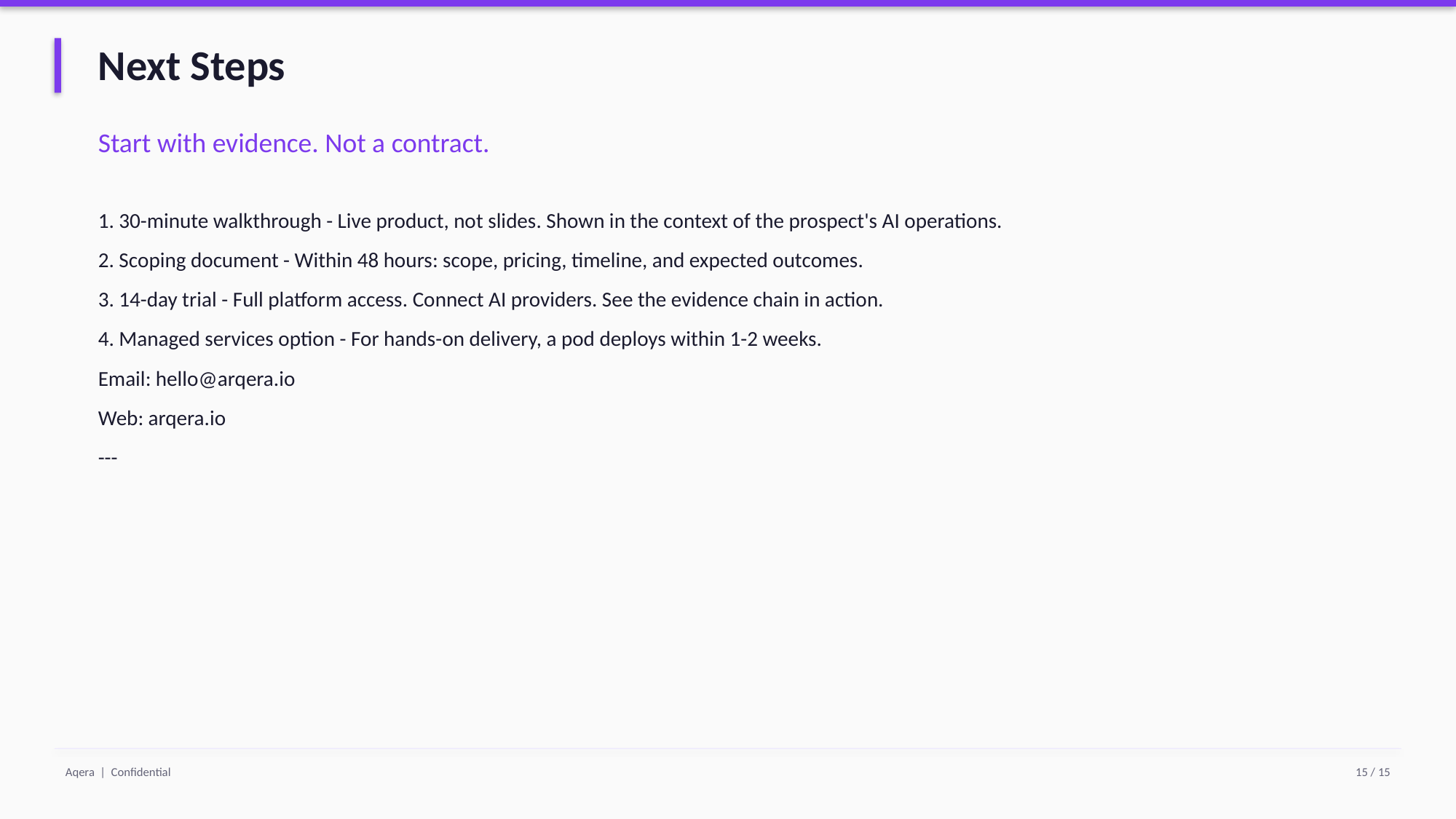

Next Steps

Start with evidence. Not a contract.
1. 30-minute walkthrough - Live product, not slides. Shown in the context of the prospect's AI operations.
2. Scoping document - Within 48 hours: scope, pricing, timeline, and expected outcomes.
3. 14-day trial - Full platform access. Connect AI providers. See the evidence chain in action.
4. Managed services option - For hands-on delivery, a pod deploys within 1-2 weeks.
Email: hello@arqera.io
Web: arqera.io
---

Aqera  |  Confidential
15 / 15